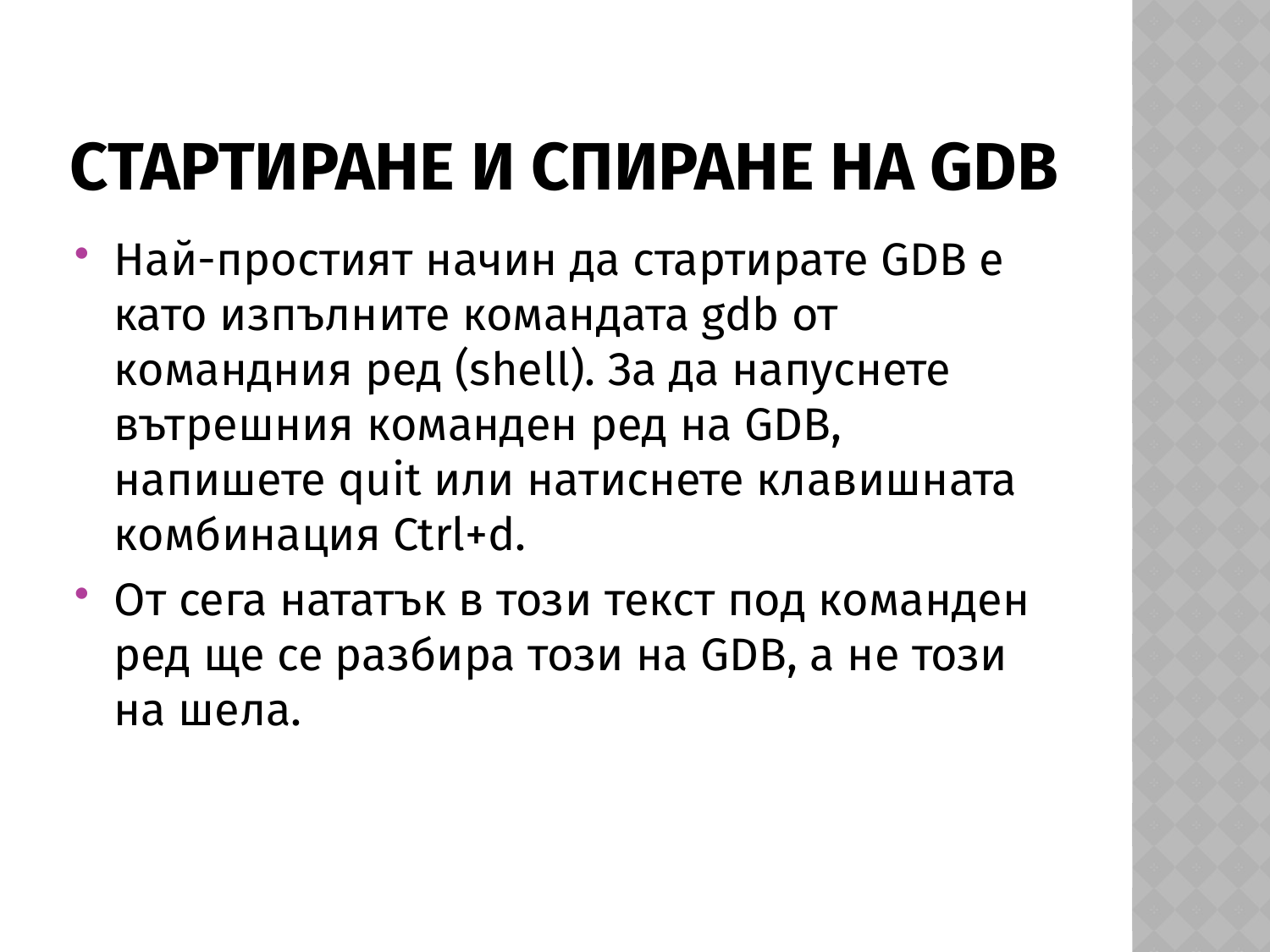

# Стартиране и спиране на GDB
Най-простият начин да стартирате GDB е като изпълните командата gdb от командния ред (shell). За да напуснете вътрешния команден ред на GDB, напишете quit или натиснете клавишната комбинация Ctrl+d.
От сега нататък в този текст под команден ред ще се разбира този на GDB, а не този на шела.